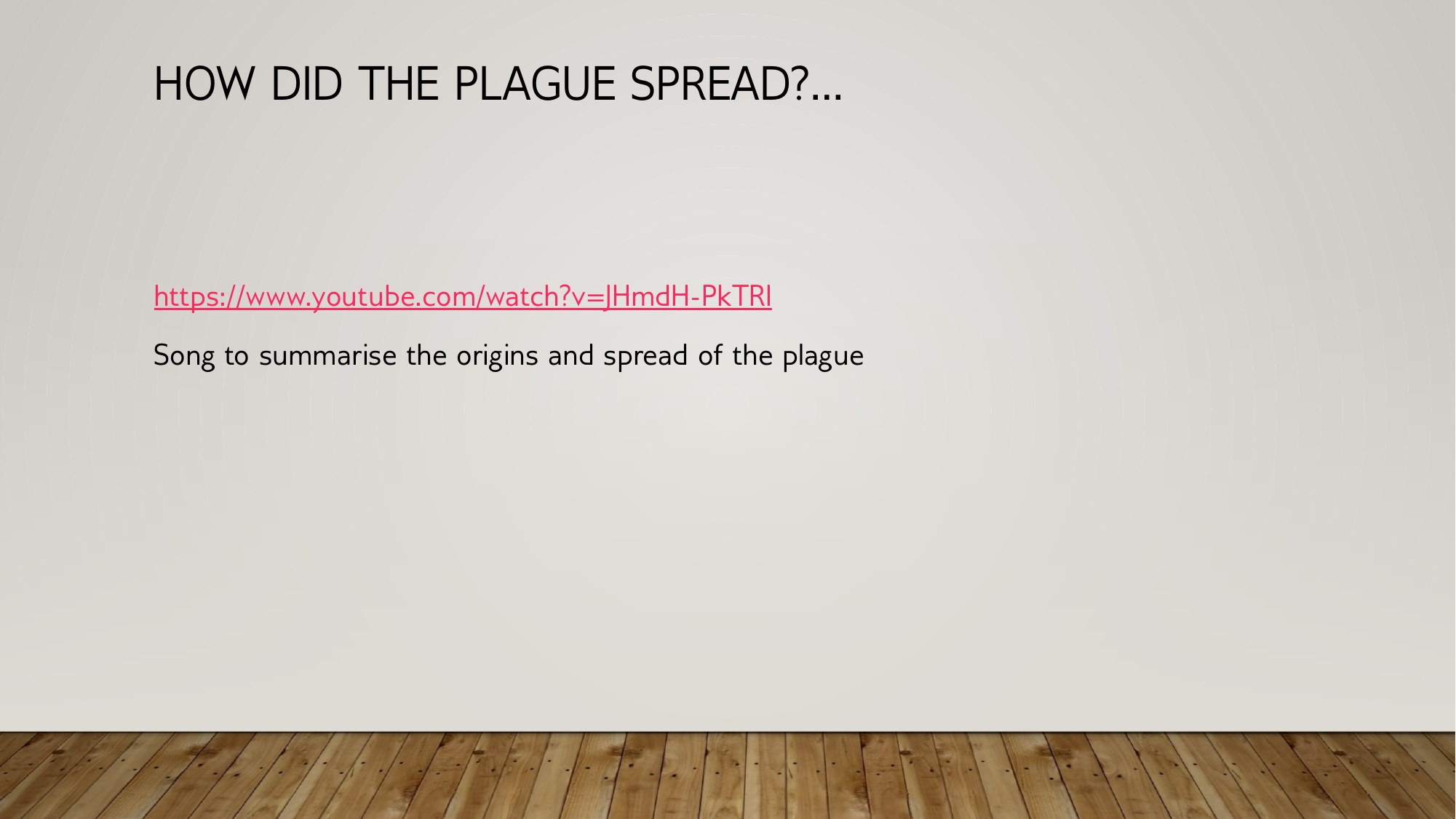

How did the plague spread?…

https://www.youtube.com/watch?v=JHmdH-PkTRI
Song to summarise the origins and spread of the plague